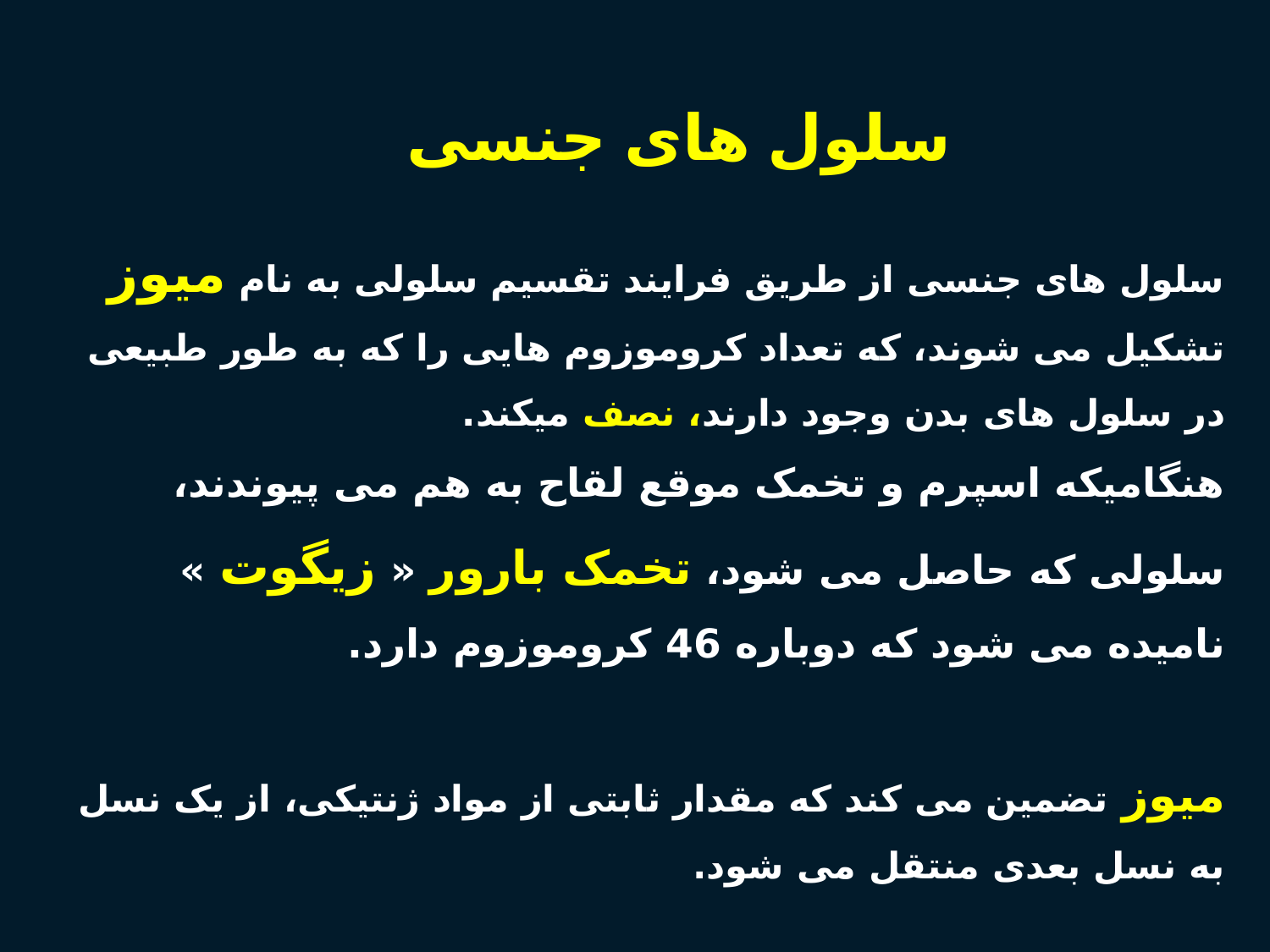

# سلول های جنسی
سلول های جنسی از طریق فرایند تقسیم سلولی به نام میوز تشکیل می شوند، که تعداد کروموزوم هایی را که به طور طبیعی در سلول های بدن وجود دارند، نصف میکند.
هنگامیکه اسپرم و تخمک موقع لقاح به هم می پیوندند، سلولی که حاصل می شود، تخمک بارور « زیگوت » نامیده می شود که دوباره 46 کروموزوم دارد.

میوز تضمین می کند که مقدار ثابتی از مواد ژنتیکی، از یک نسل به نسل بعدی منتقل می شود.
5